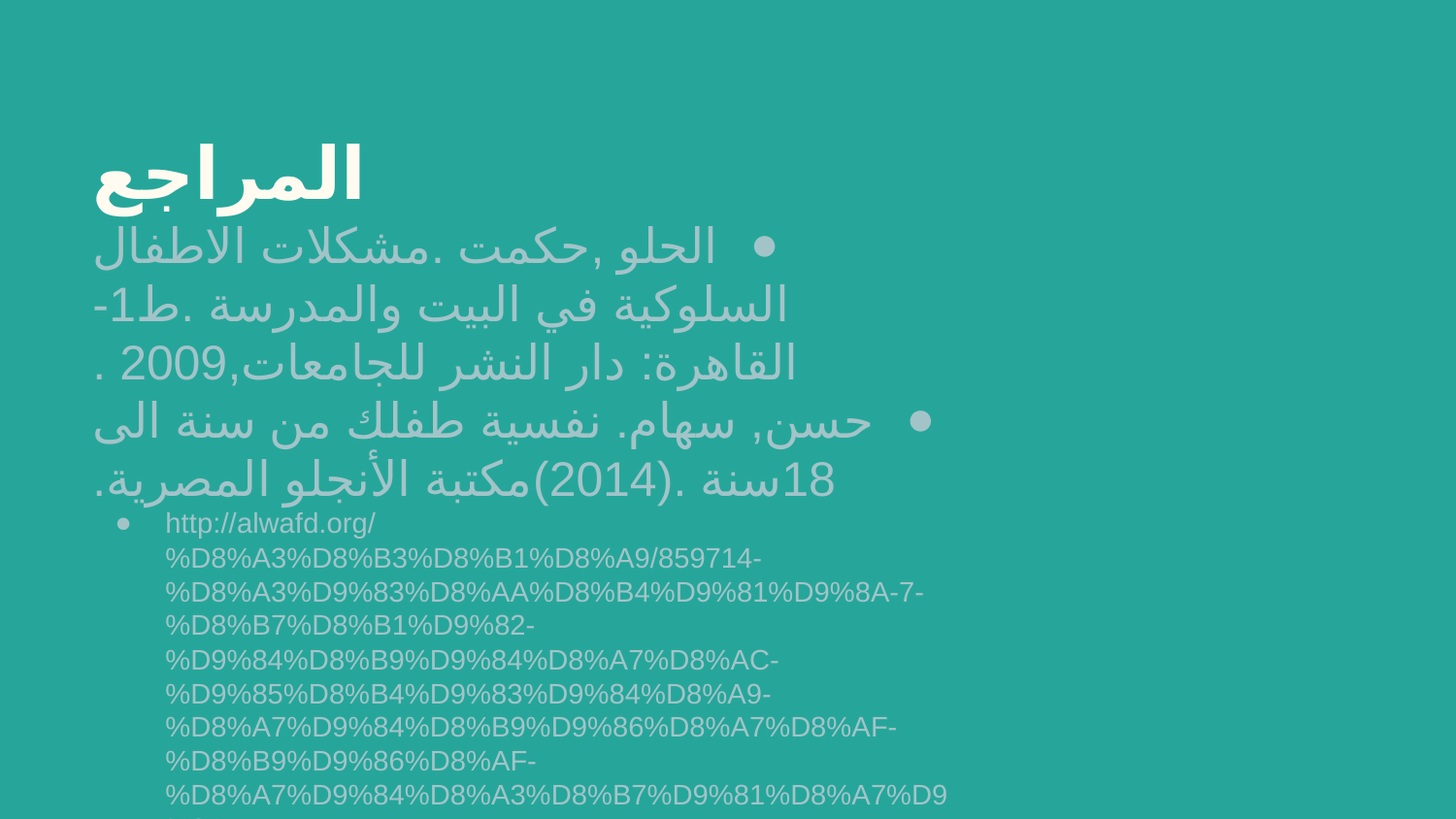

# المراجع
الحلو ,حكمت .مشكلات الاطفال السلوكية في البيت والمدرسة .ط1- القاهرة: دار النشر للجامعات,2009 .
حسن, سهام. نفسية طفلك من سنة الى 18سنة .(2014)مكتبة الأنجلو المصرية.
http://alwafd.org/%D8%A3%D8%B3%D8%B1%D8%A9/859714-%D8%A3%D9%83%D8%AA%D8%B4%D9%81%D9%8A-7-%D8%B7%D8%B1%D9%82-%D9%84%D8%B9%D9%84%D8%A7%D8%AC-%D9%85%D8%B4%D9%83%D9%84%D8%A9-%D8%A7%D9%84%D8%B9%D9%86%D8%A7%D8%AF-%D8%B9%D9%86%D8%AF-%D8%A7%D9%84%D8%A3%D8%B7%D9%81%D8%A7%D9%84